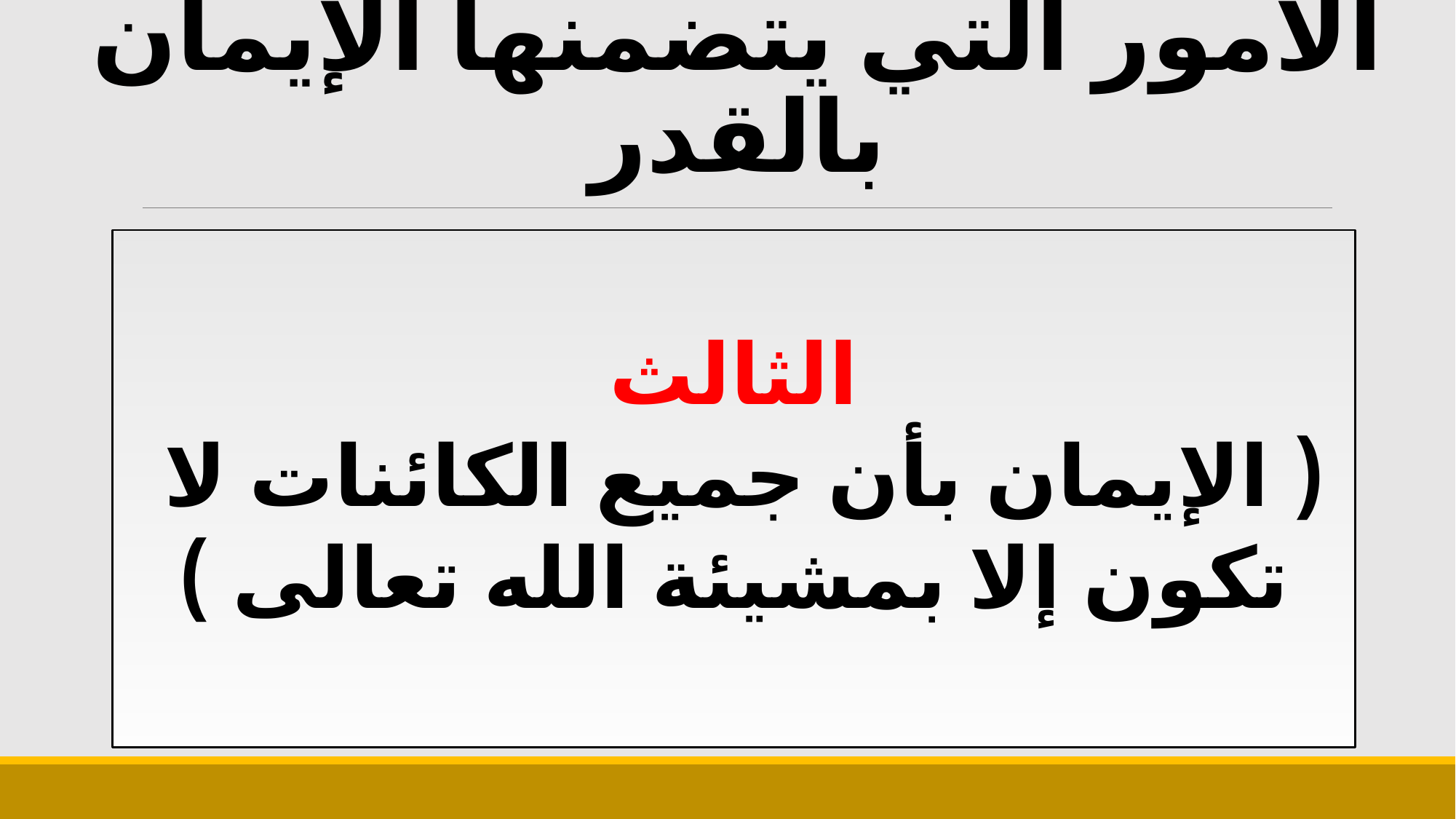

# الأمور التي يتضمنها الإيمان بالقدر

الثالث
( الإيمان بأن جميع الكائنات لا
تكون إلا بمشيئة الله تعالى )